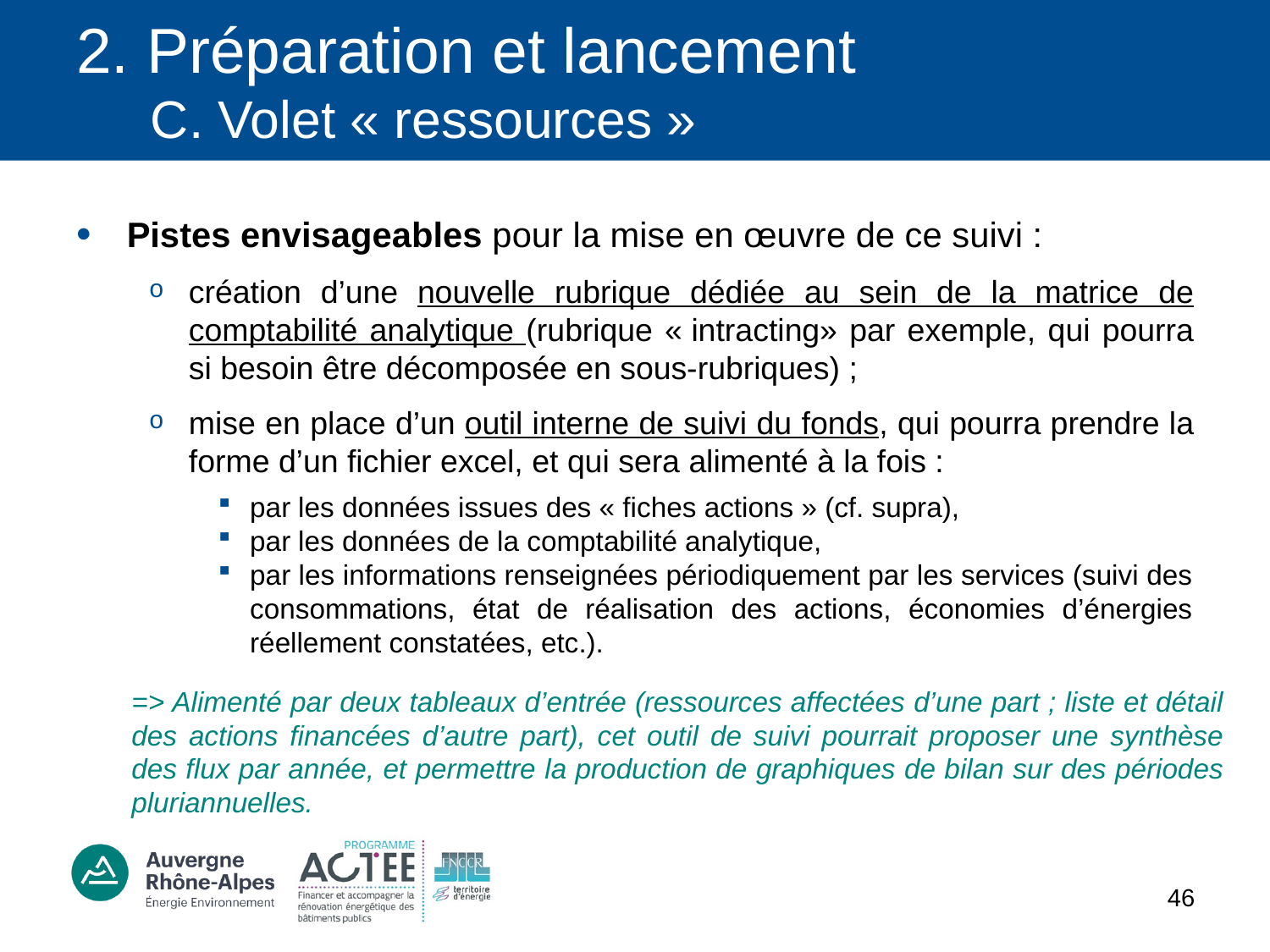

# 2. Préparation et lancement C. Volet « ressources »
Pistes envisageables pour la mise en œuvre de ce suivi :
création d’une nouvelle rubrique dédiée au sein de la matrice de comptabilité analytique (rubrique « intracting» par exemple, qui pourra si besoin être décomposée en sous-rubriques) ;
mise en place d’un outil interne de suivi du fonds, qui pourra prendre la forme d’un fichier excel, et qui sera alimenté à la fois :
par les données issues des « fiches actions » (cf. supra),
par les données de la comptabilité analytique,
par les informations renseignées périodiquement par les services (suivi des consommations, état de réalisation des actions, économies d’énergies réellement constatées, etc.).
=> Alimenté par deux tableaux d’entrée (ressources affectées d’une part ; liste et détail des actions financées d’autre part), cet outil de suivi pourrait proposer une synthèse des flux par année, et permettre la production de graphiques de bilan sur des périodes pluriannuelles.